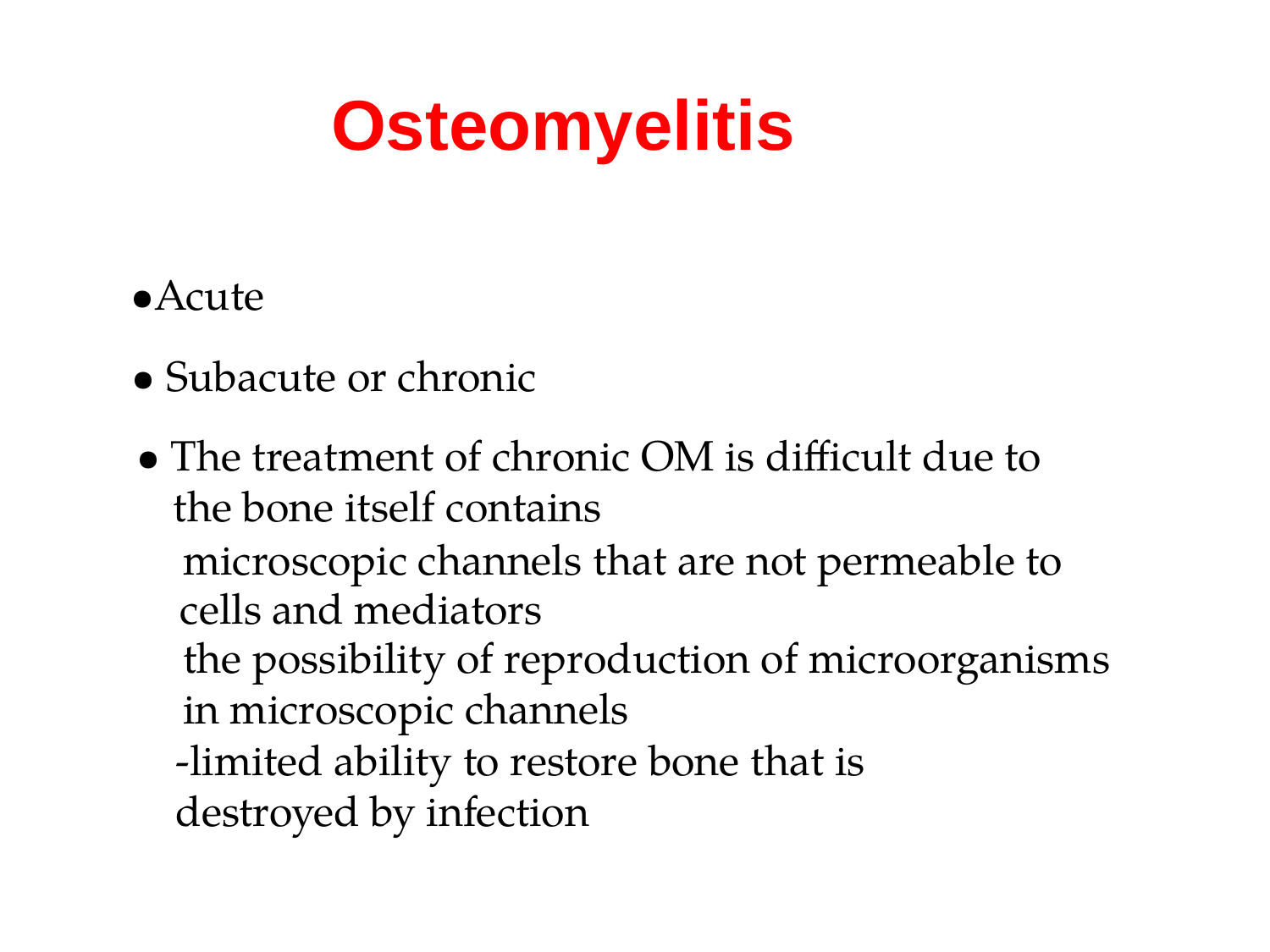

Osteomyelitis
•Acute

• Subacute or chronic

• The treatment of chronic OM is difficult due to

the bone itself contains

microscopic channels that are not permeable to

cells and mediators

the possibility of reproduction of microorganisms
in microscopic channels

-limited ability to restore bone that is
destroyed by infection